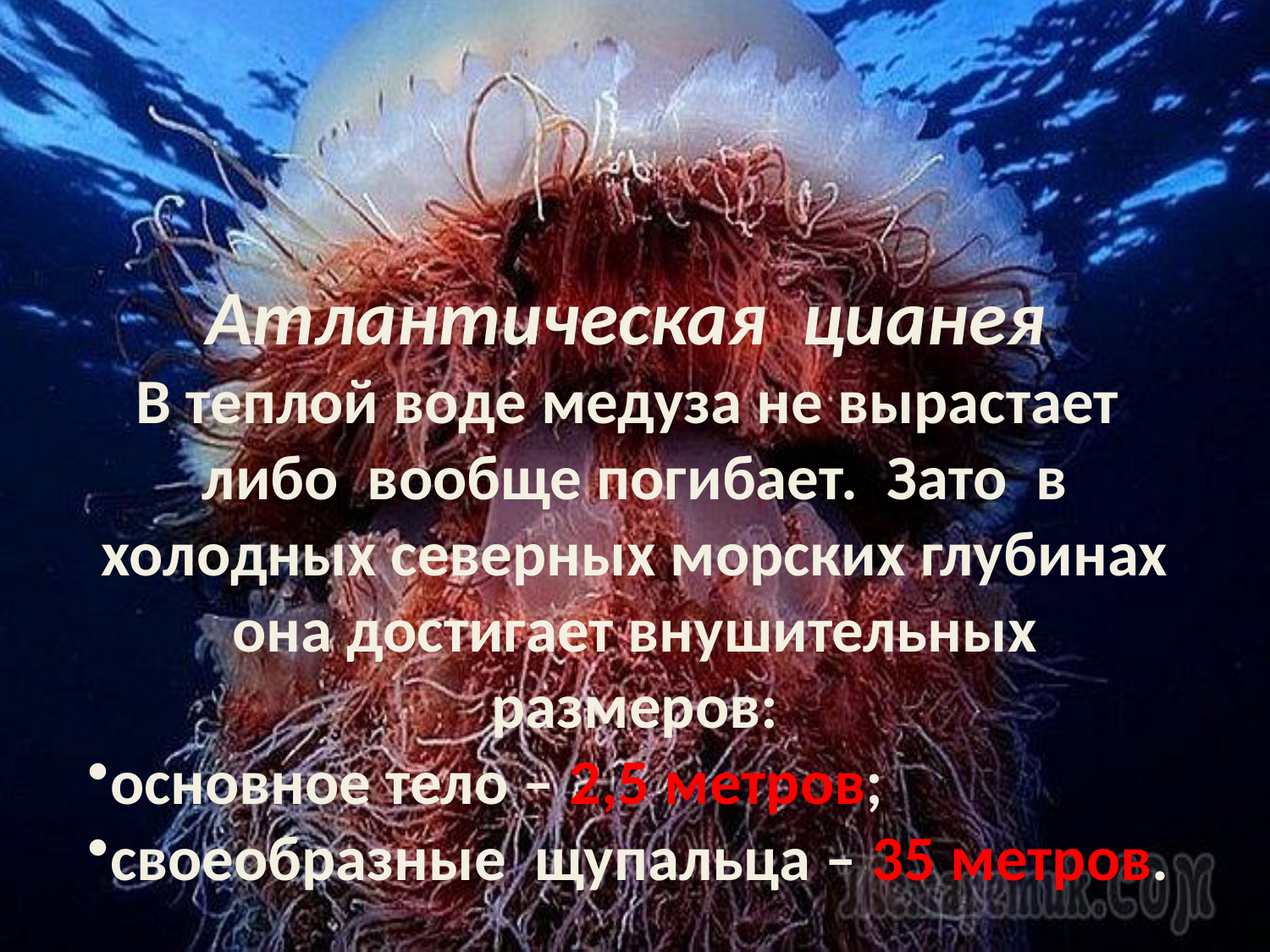

Атлантическая  цианея
В теплой воде медуза не вырастает  либо  вообще погибает.  Зато  в холодных северных морских глубинах она достигает внушительных размеров:
основное тело – 2,5 метров;
своеобразные  щупальца – 35 метров.